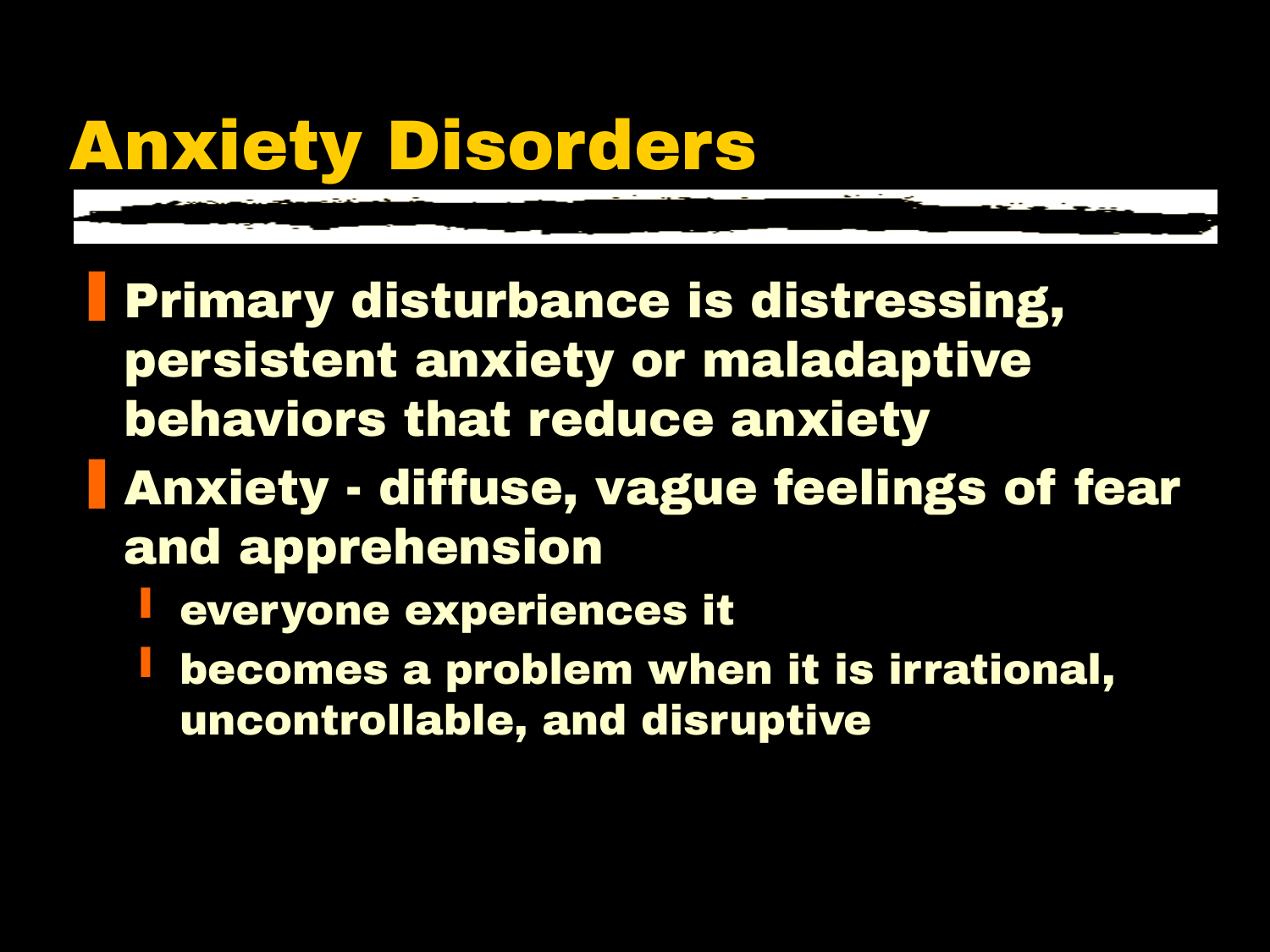

# Anxiety Disorders
Primary disturbance is distressing, persistent anxiety or maladaptive behaviors that reduce anxiety
Anxiety - diffuse, vague feelings of fear and apprehension
everyone experiences it
becomes a problem when it is irrational, uncontrollable, and disruptive